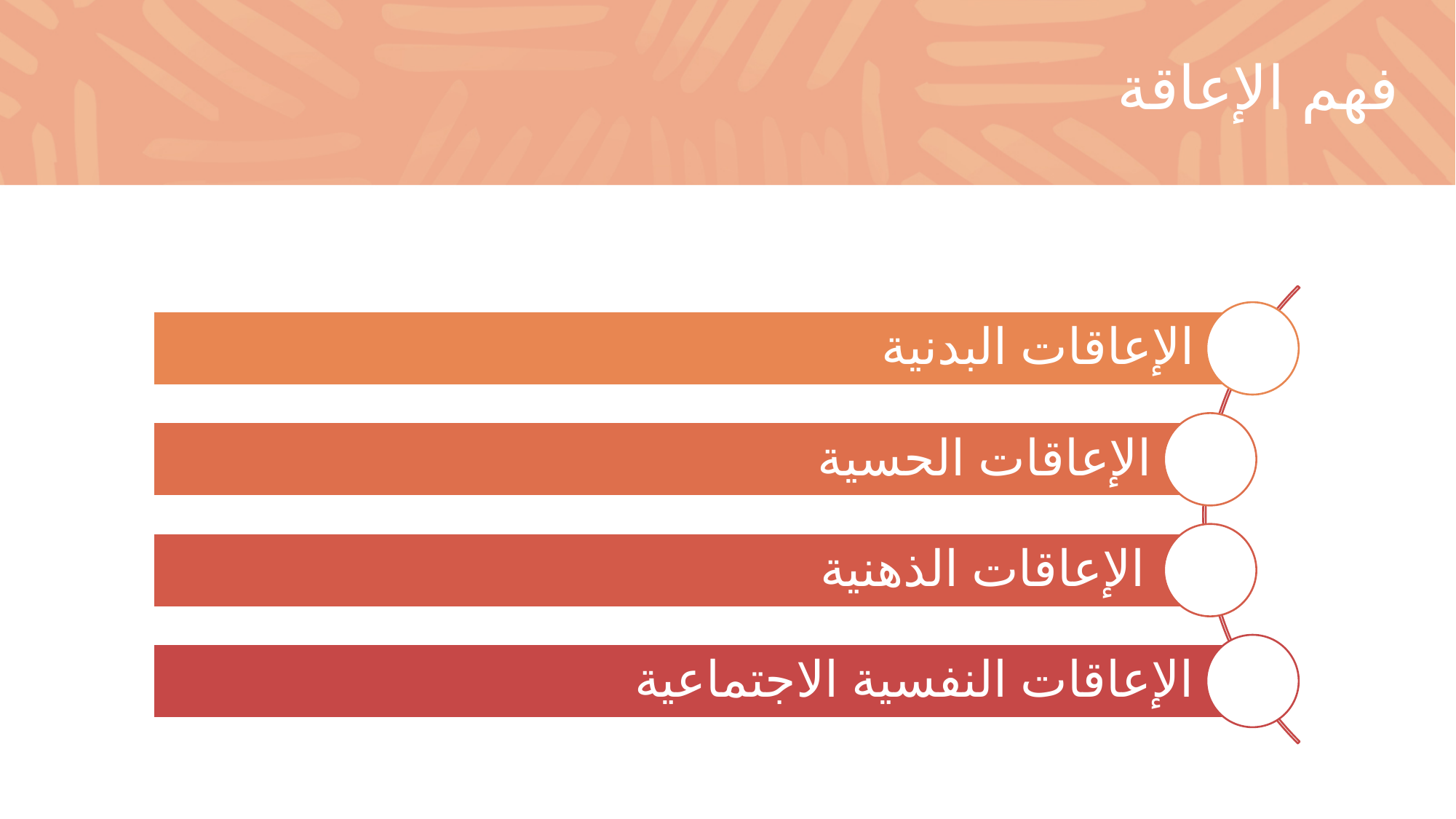

# فهم الإعاقة

الإعاقات البدنية

الإعاقات الحسية

الإعاقات الذهنية

الإعاقات النفسية الاجتماعية